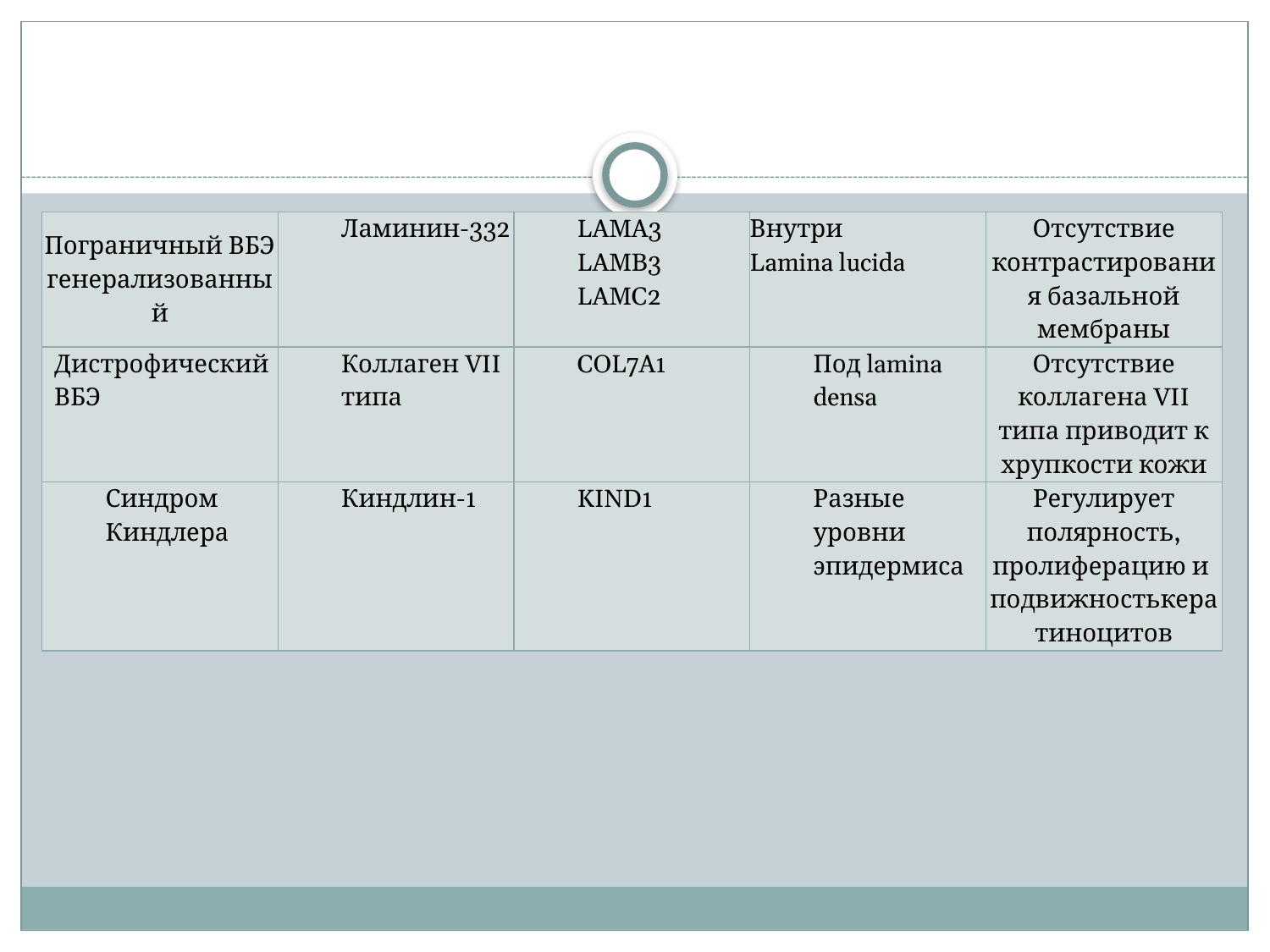

| Пограничный ВБЭ генерализованный | Ламинин-332 | LAMA3 LAMB3 LAMC2 | Внутри Lamina lucida | Отсутствие контрастирования базальной мембраны |
| --- | --- | --- | --- | --- |
| Дистрофический ВБЭ | Коллаген VII типа | COL7A1 | Под lamina densa | Отсутствие коллагена VII типа приводит к хрупкости кожи |
| Синдром Киндлера | Киндлин-1 | KIND1 | Разные уровни эпидермиса | Регулирует полярность, пролиферацию и подвижностькератиноцитов |